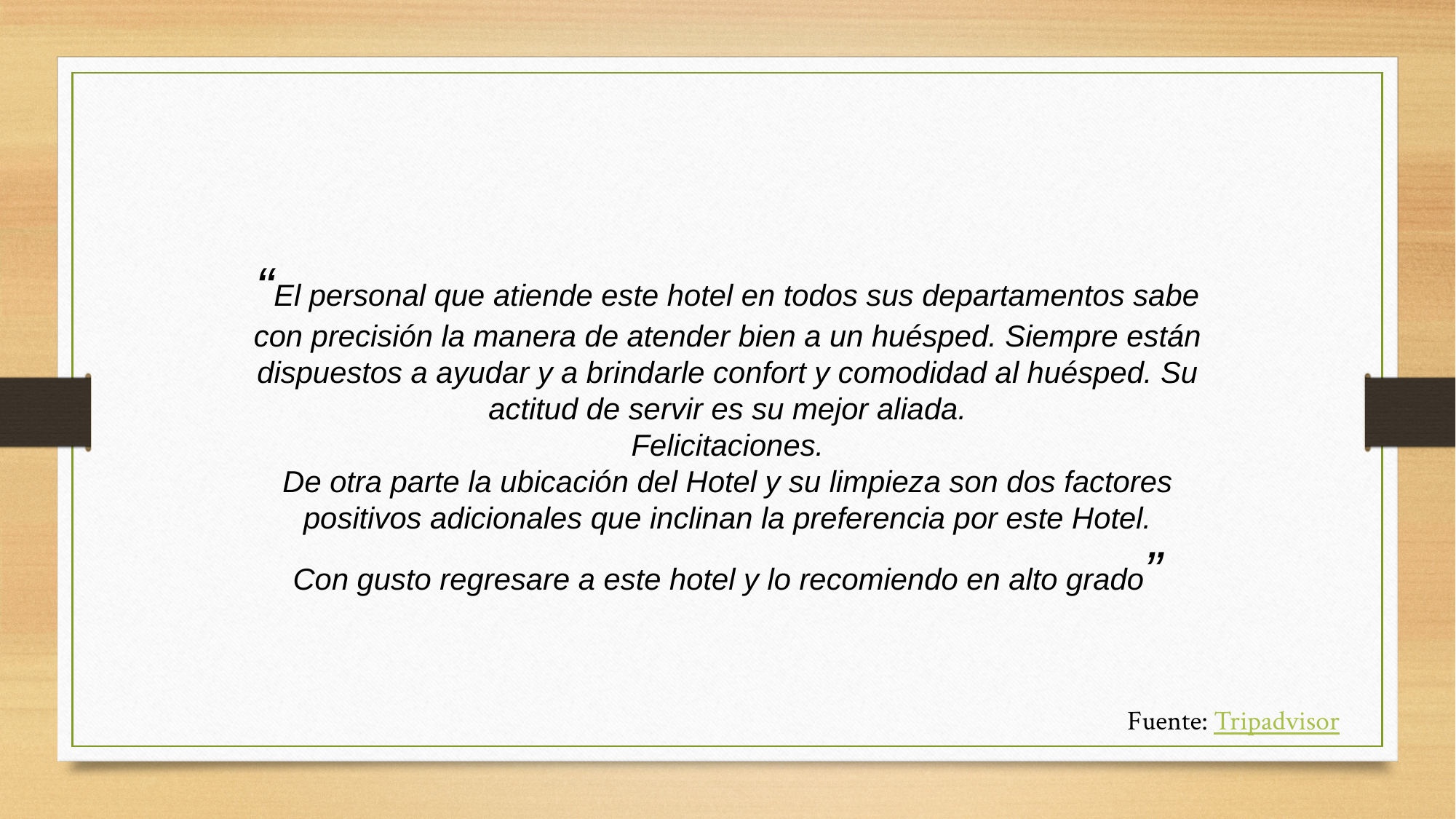

“El personal que atiende este hotel en todos sus departamentos sabe con precisión la manera de atender bien a un huésped. Siempre están dispuestos a ayudar y a brindarle confort y comodidad al huésped. Su actitud de servir es su mejor aliada.
Felicitaciones.
De otra parte la ubicación del Hotel y su limpieza son dos factores positivos adicionales que inclinan la preferencia por este Hotel.
Con gusto regresare a este hotel y lo recomiendo en alto grado”
Fuente: Tripadvisor